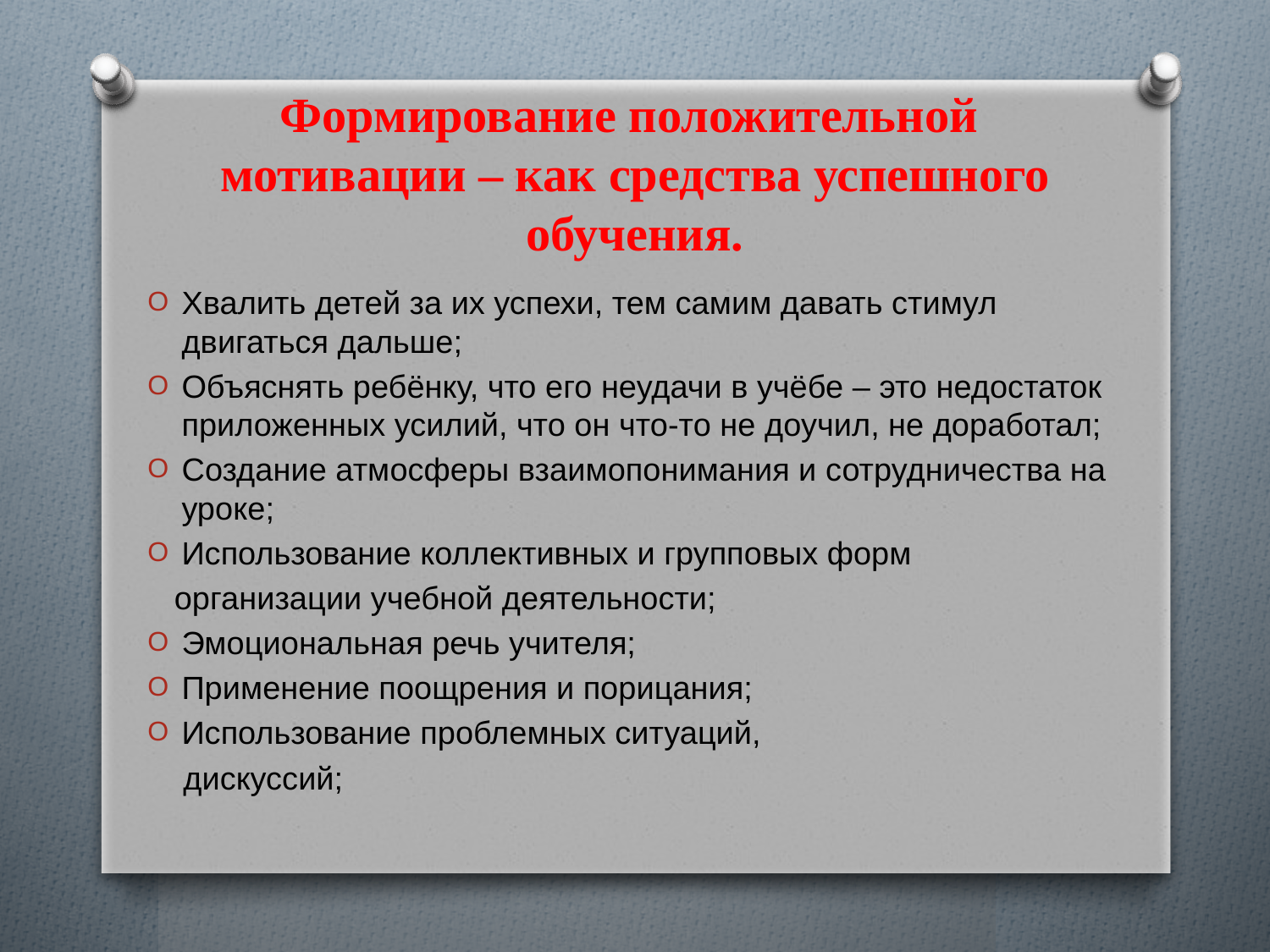

# Формирование положительной  мотивации – как средства успешного обучения.
Хвалить детей за их успехи, тем самим давать стимул двигаться дальше;
Объяснять ребёнку, что его неудачи в учёбе – это недостаток приложенных усилий, что он что-то не доучил, не доработал;
Создание атмосферы взаимопонимания и сотрудничества на уроке;
Использование коллективных и групповых форм
   организации учебной деятельности;
Эмоциональная речь учителя;
Применение поощрения и порицания;
Использование проблемных ситуаций,
    дискуссий;